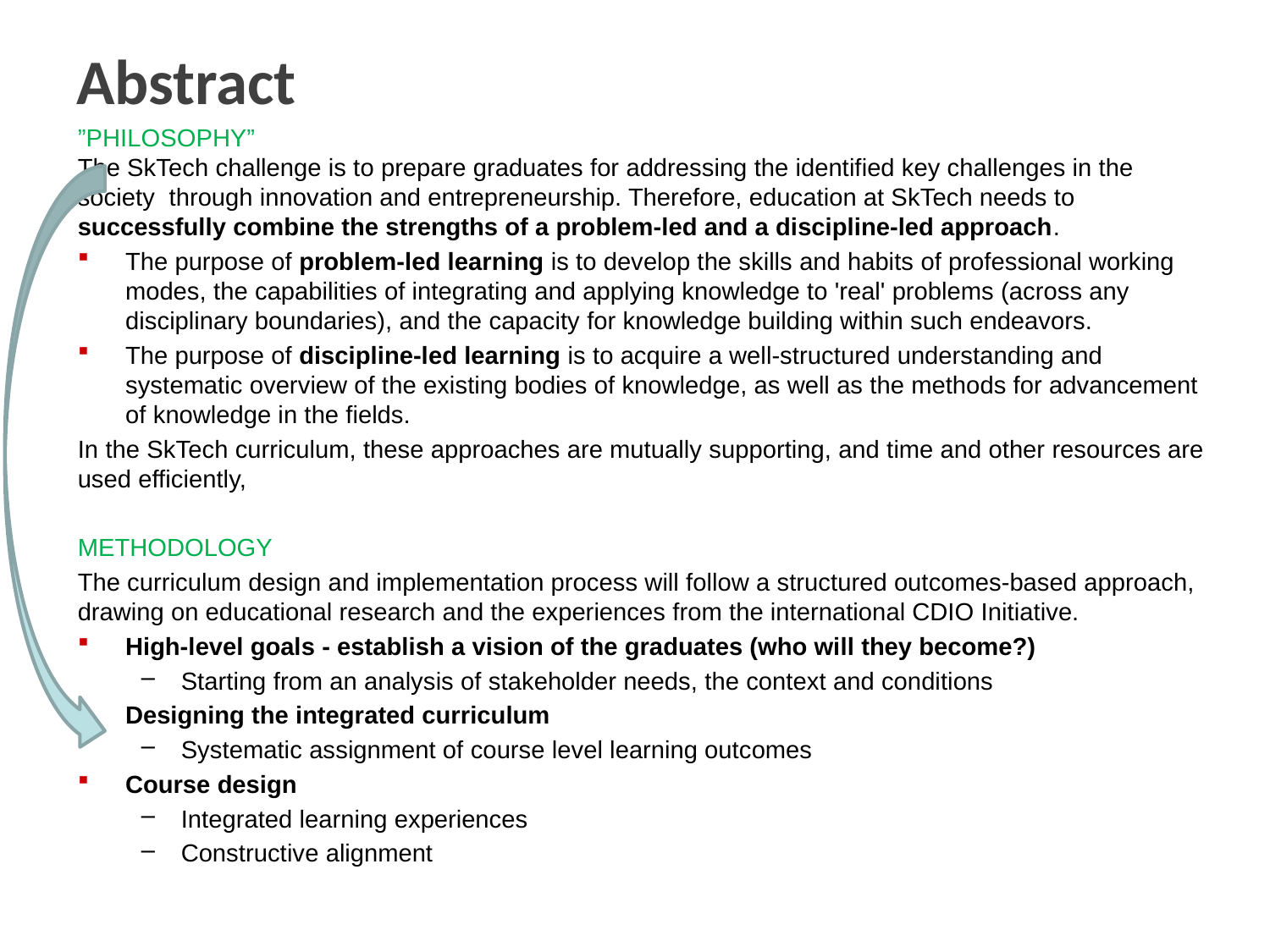

# Abstract
”PHILOSOPHY”
The SkTech challenge is to prepare graduates for addressing the identified key challenges in the society  through innovation and entrepreneurship. Therefore, education at SkTech needs to successfully combine the strengths of a problem-led and a discipline-led approach.
The purpose of problem-led learning is to develop the skills and habits of professional working modes, the capabilities of integrating and applying knowledge to 'real' problems (across any disciplinary boundaries), and the capacity for knowledge building within such endeavors.
The purpose of discipline-led learning is to acquire a well-structured understanding and systematic overview of the existing bodies of knowledge, as well as the methods for advancement of knowledge in the fields.
In the SkTech curriculum, these approaches are mutually supporting, and time and other resources are used efficiently,

METHODOLOGY
The curriculum design and implementation process will follow a structured outcomes-based approach, drawing on educational research and the experiences from the international CDIO Initiative.
High-level goals - establish a vision of the graduates (who will they become?)
Starting from an analysis of stakeholder needs, the context and conditions
Designing the integrated curriculum
Systematic assignment of course level learning outcomes
Course design
Integrated learning experiences
Constructive alignment